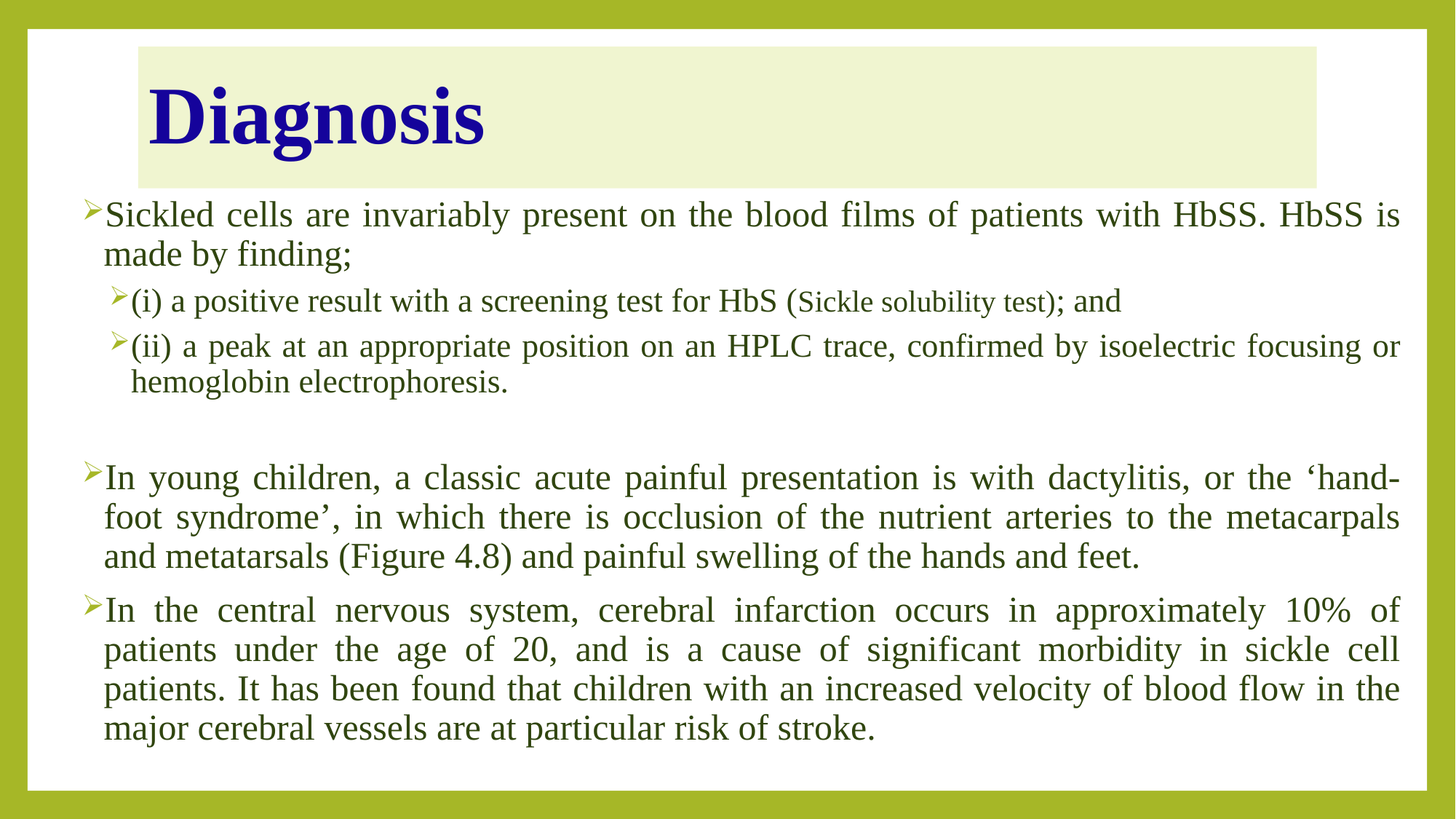

# Diagnosis
Sickled cells are invariably present on the blood films of patients with HbSS. HbSS is made by finding;
(i) a positive result with a screening test for HbS (Sickle solubility test); and
(ii) a peak at an appropriate position on an HPLC trace, confirmed by isoelectric focusing or hemoglobin electrophoresis.

In young children, a classic acute painful presentation is with dactylitis, or the ‘hand-foot syndrome’, in which there is occlusion of the nutrient arteries to the metacarpals and metatarsals (Figure 4.8) and painful swelling of the hands and feet.
In the central nervous system, cerebral infarction occurs in approximately 10% of patients under the age of 20, and is a cause of significant morbidity in sickle cell patients. It has been found that children with an increased velocity of blood flow in the major cerebral vessels are at particular risk of stroke.